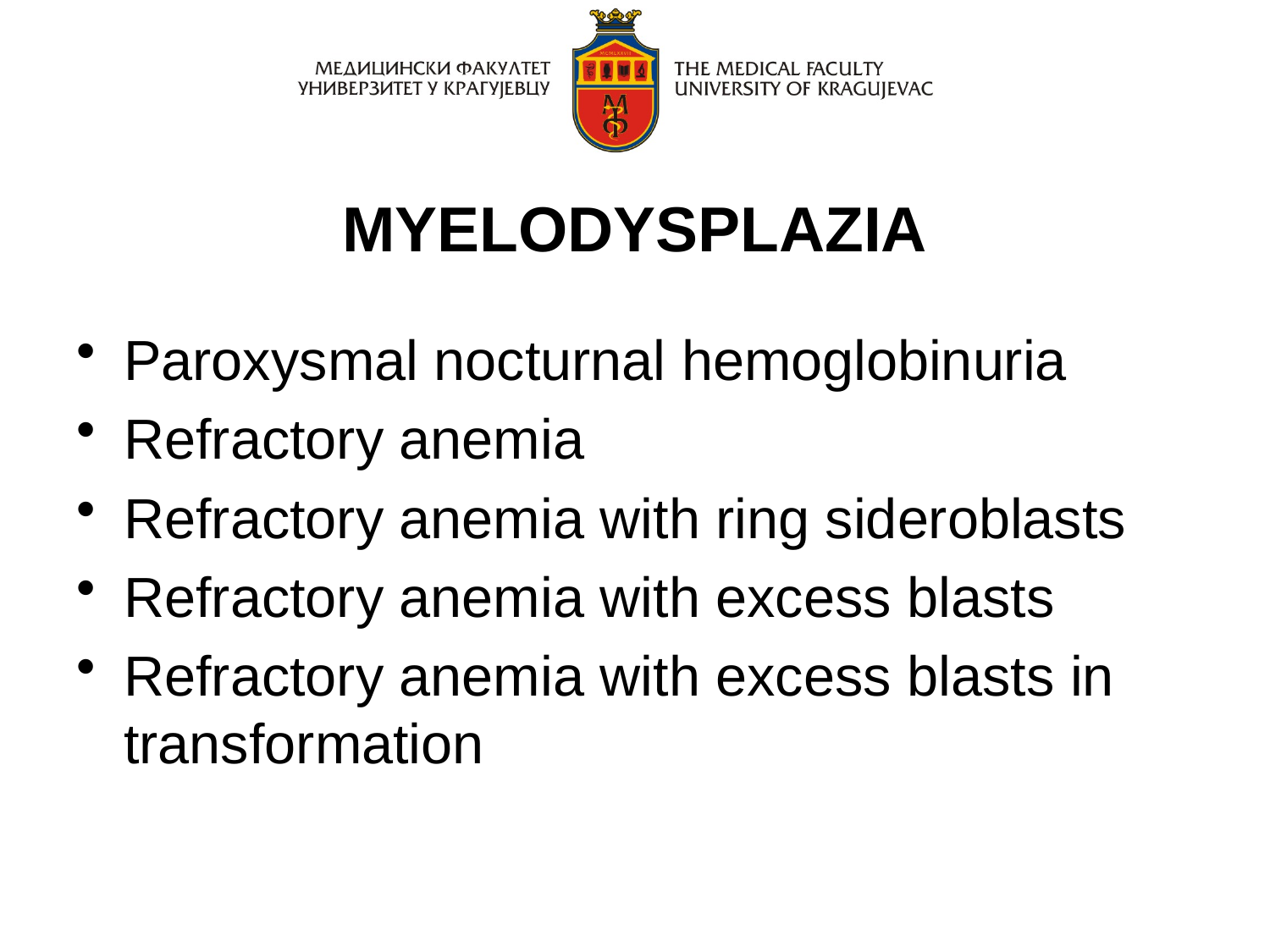

# MYELODYSPLAZIA
Paroxysmal nocturnal hemoglobinuria
Refractory anemia
Refractory anemia with ring sideroblasts
Refractory anemia with excess blasts
Refractory anemia with excess blasts in transformation